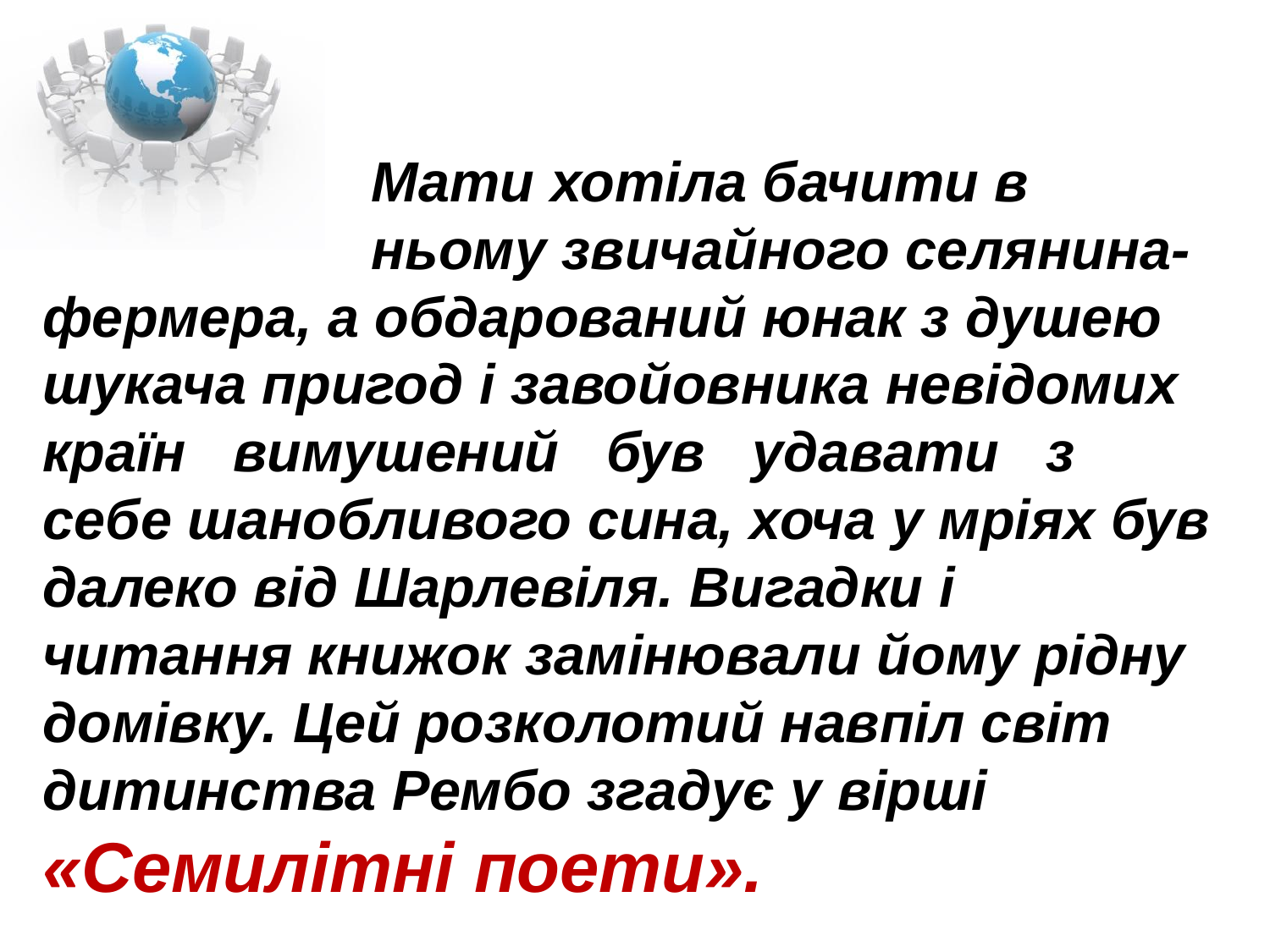

Мати хотіла бачити в
                     ньому звичайного селянина-фермера, а обдарований юнак з душею шукача пригод і завойовника невідомих   країн   вимушений   був   удавати   з   себе шанобливого сина, хоча у мріях був далеко від Шарлевіля. Вигадки і читання книжок замінювали йому рідну домівку. Цей розколотий навпіл світ дитинства Рембо згадує у вірші «Семилітні поети».